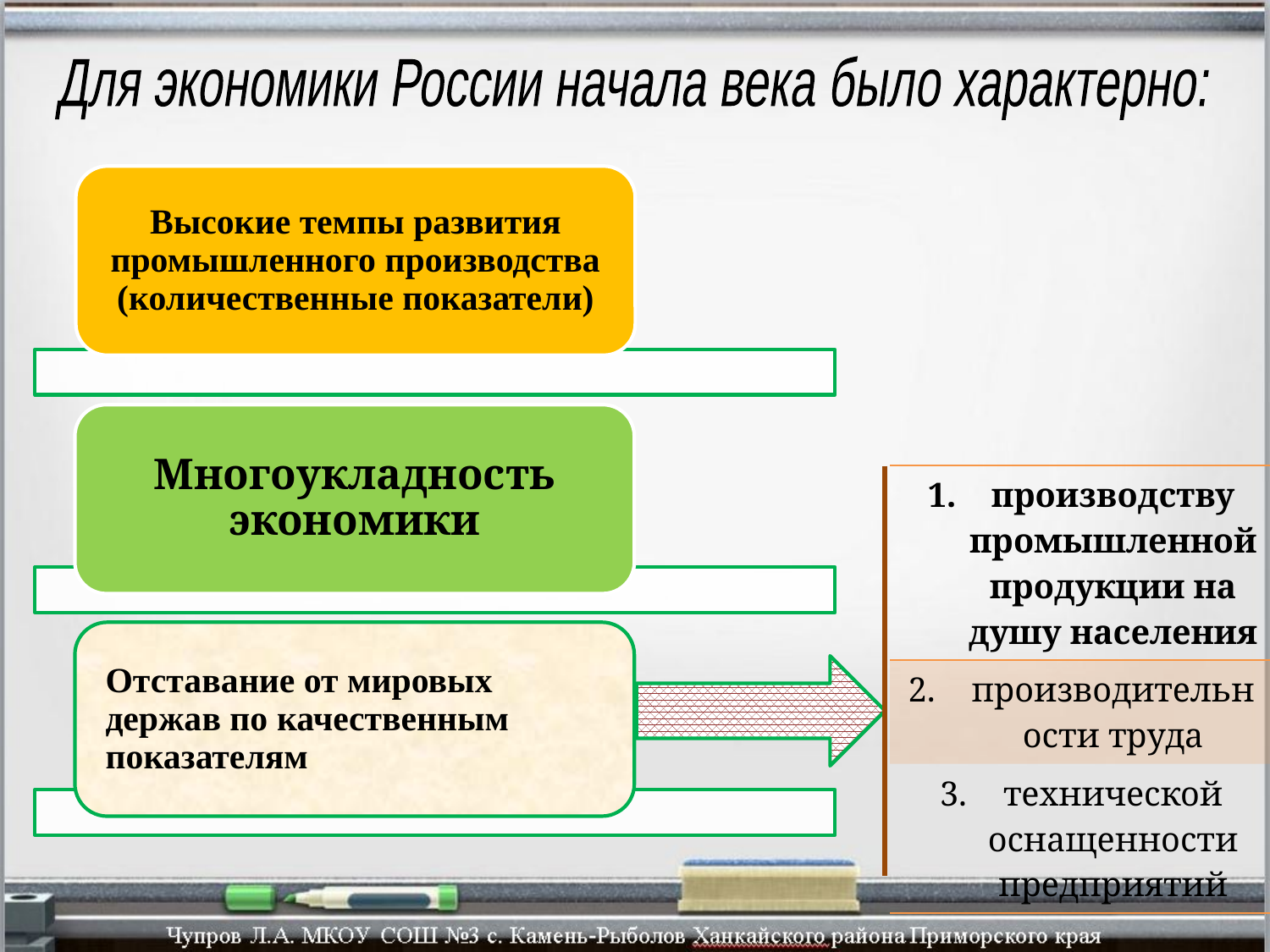

Для экономики России начала века было характерно:
Высокие темпы развития промышленного производства (количественные показатели)
Многоукладность экономики
Отставание от мировых держав по качественным показателям
| производству промышленной продукции на душу населения |
| --- |
| производительности труда |
| технической оснащенности предприятий |